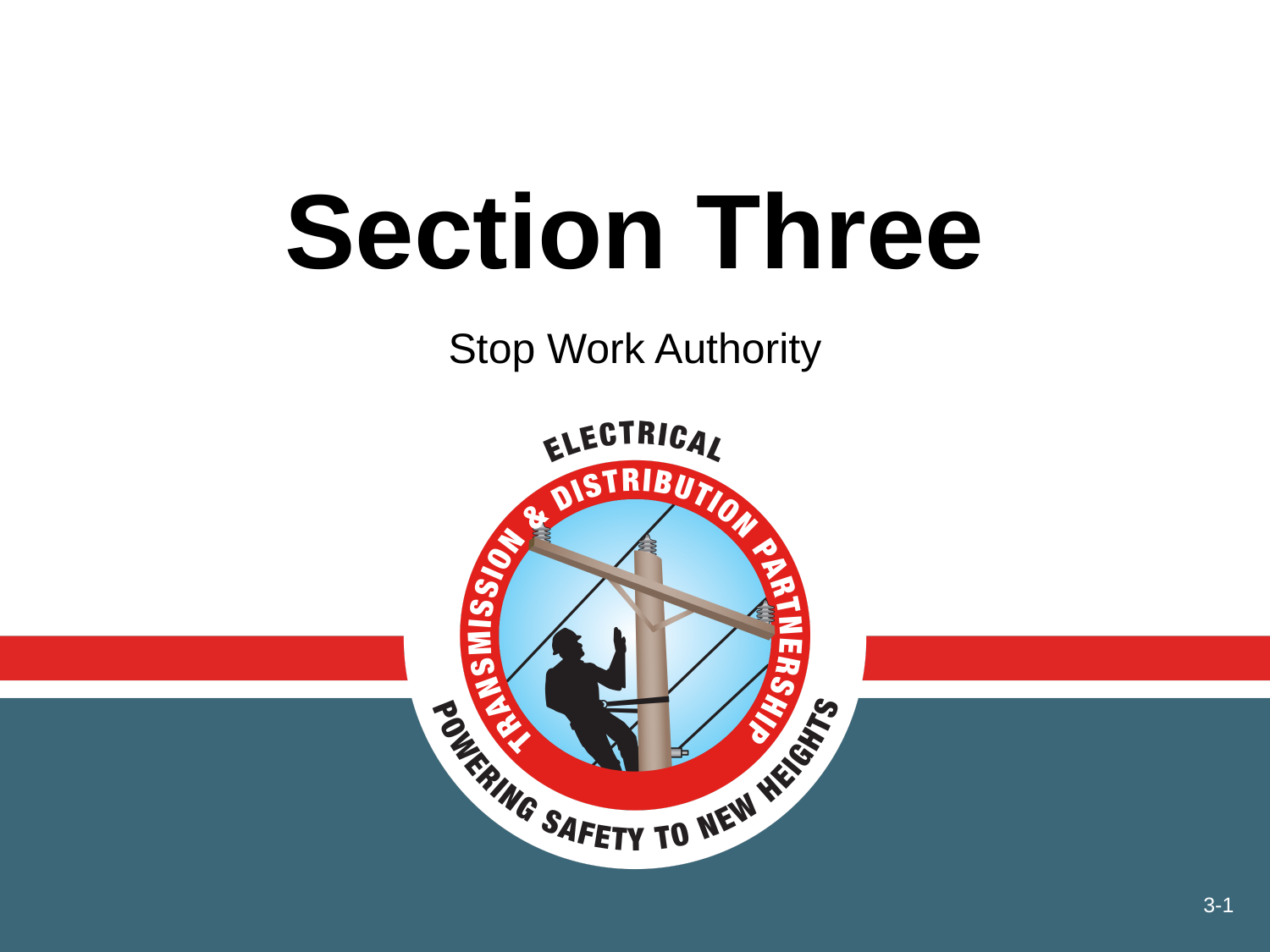

# Section Three
Stop Work Authority

3-1